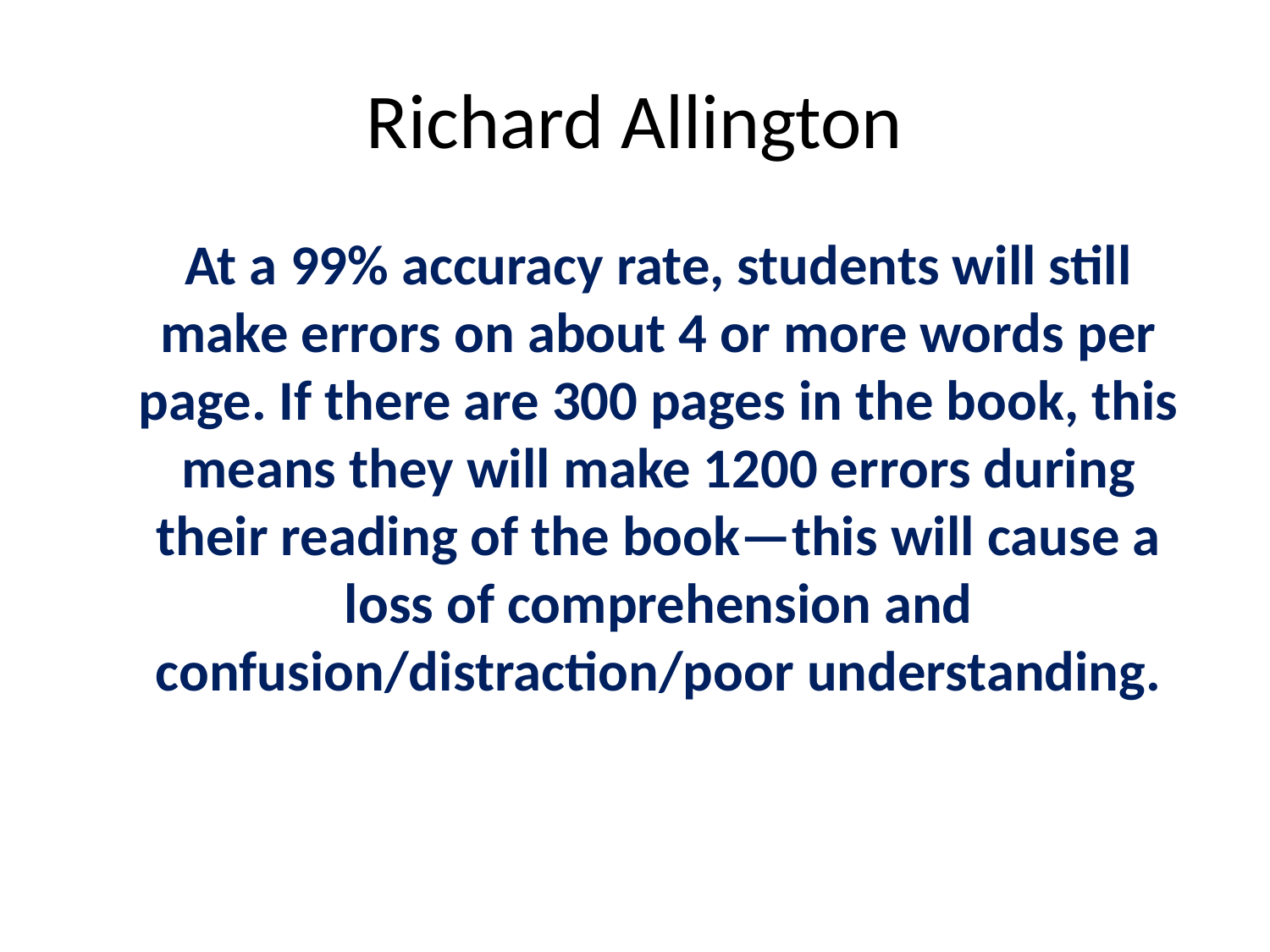

# Richard Allington
	At a 99% accuracy rate, students will still make errors on about 4 or more words per page. If there are 300 pages in the book, this means they will make 1200 errors during their reading of the book—this will cause a loss of comprehension and confusion/distraction/poor understanding.